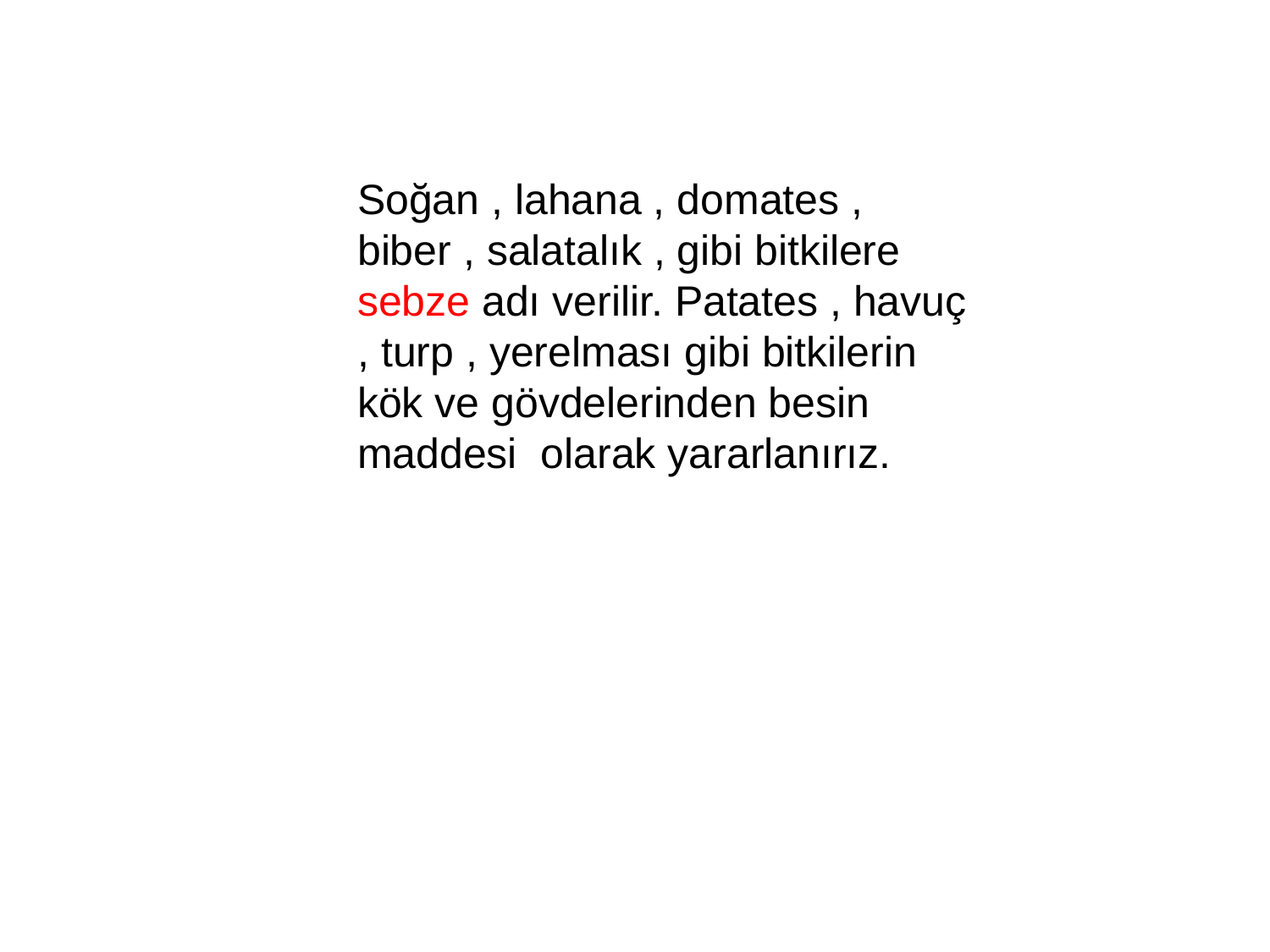

Soğan , lahana , domates , biber , salatalık , gibi bitkilere sebze adı verilir. Patates , havuç , turp , yerelması gibi bitkilerin kök ve gövdelerinden besin maddesi  olarak yararlanırız.